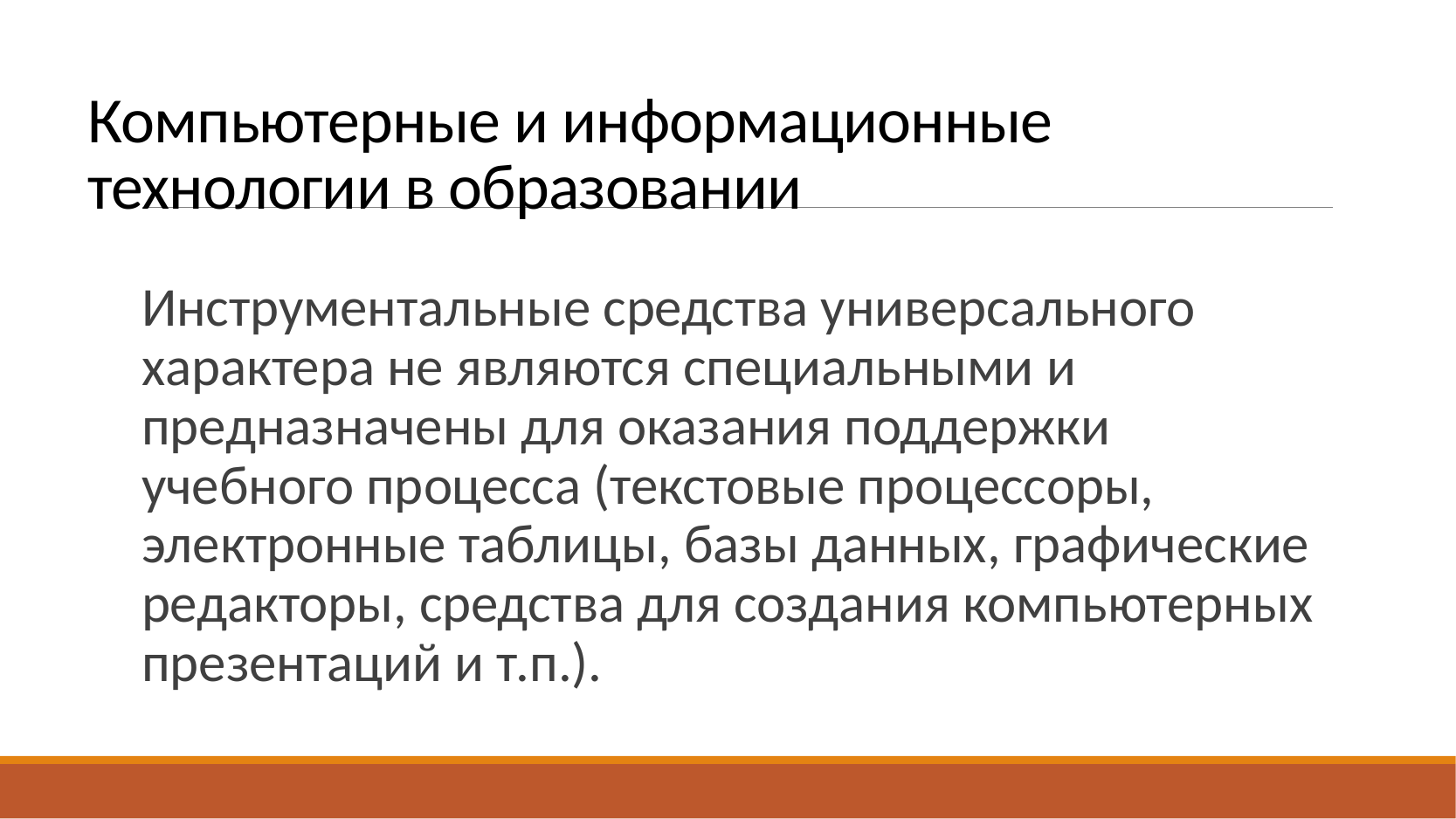

# Компьютерные и информационные технологии в образовании

	Инструментальные средства универсального характера не являются специальными и предназначены для оказания поддержки учебного процесса (текстовые процессоры, электронные таблицы, базы данных, графические редакторы, средства для создания компьютерных презентаций и т.п.).